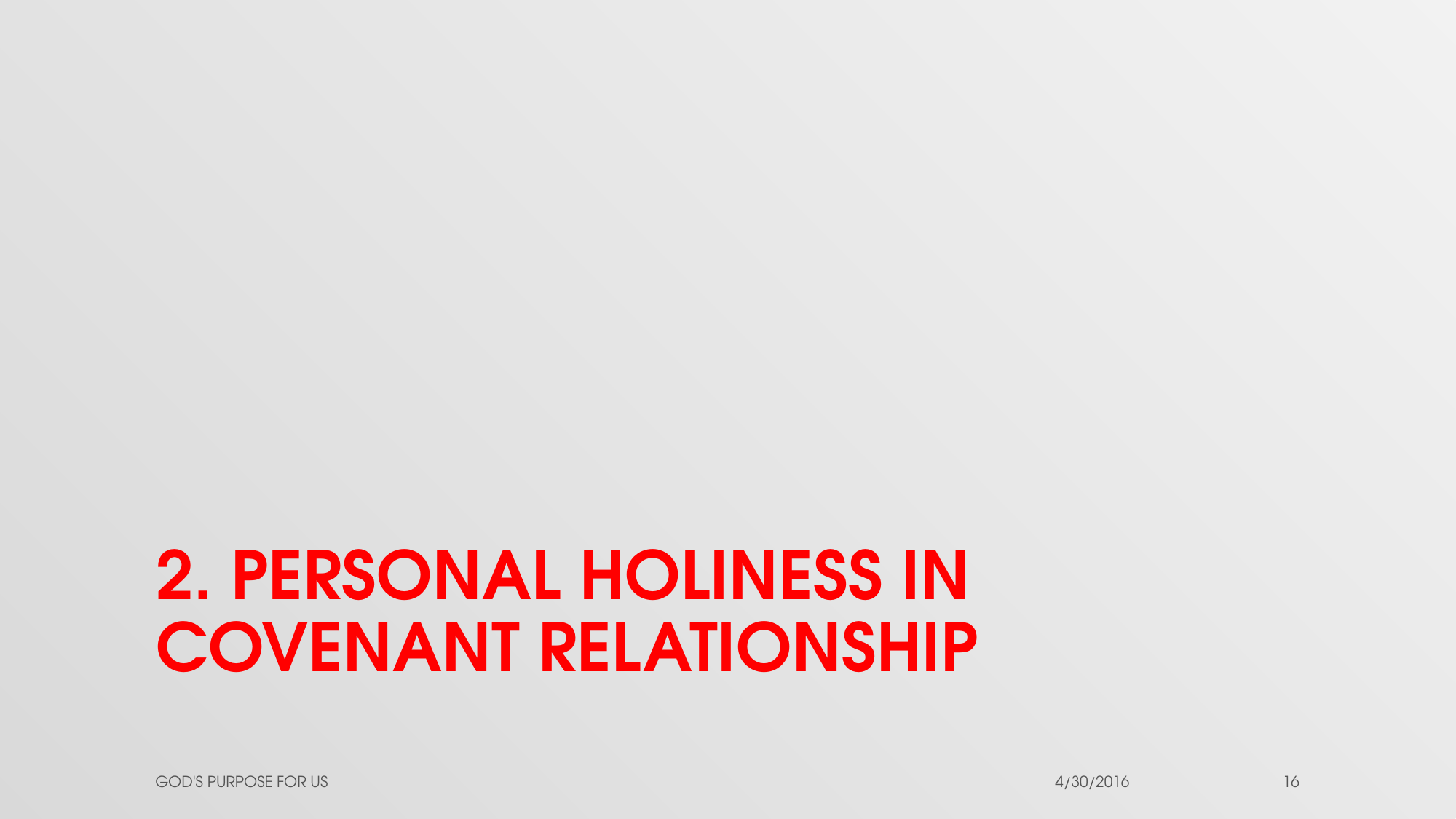

# 2. Personal holiness IN COVENANT RELATIONSHIP
God's Purpose for US
4/30/2016
16